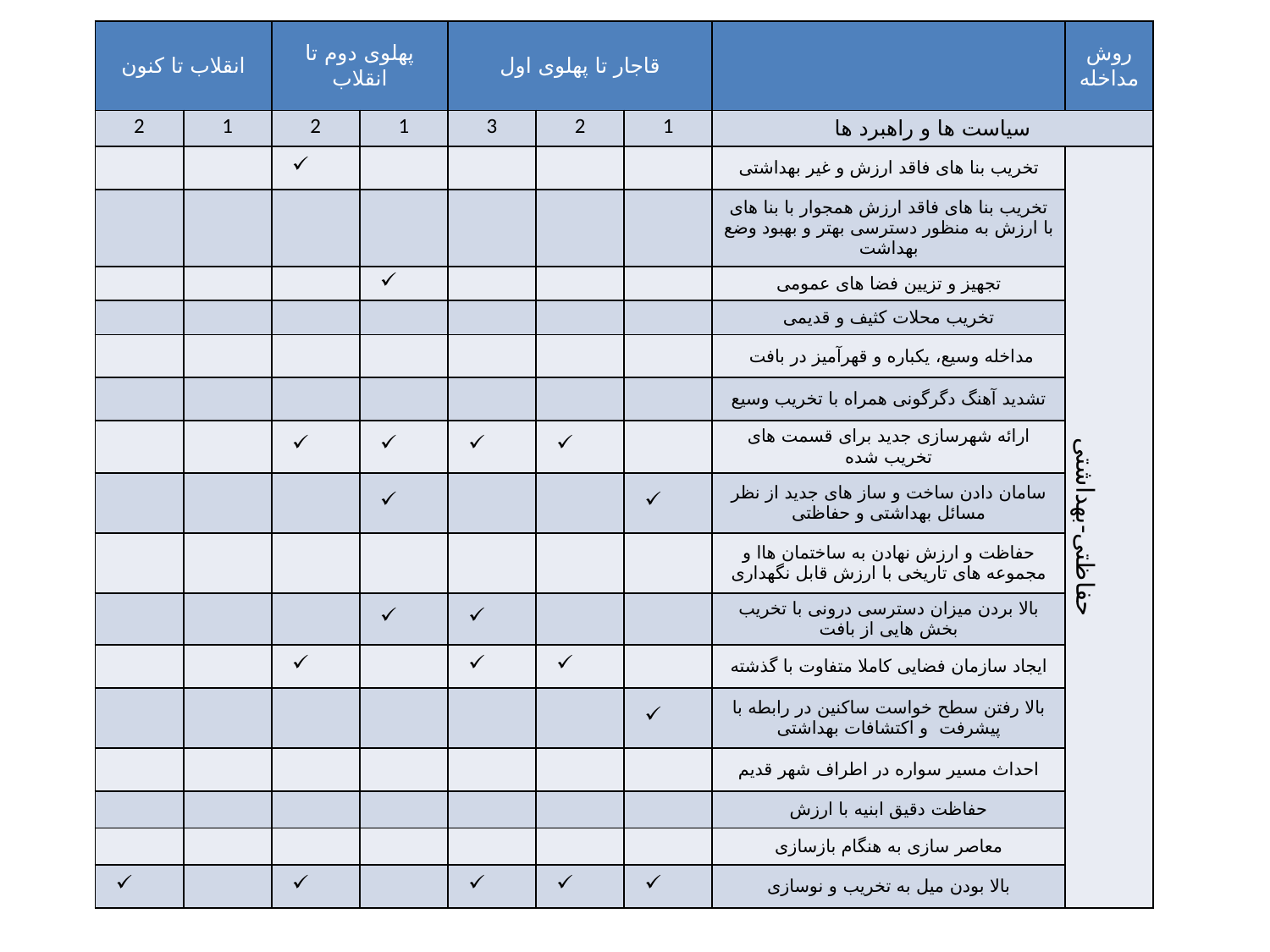

| انقلاب تا کنون |  | پهلوی دوم تا انقلاب |  | قاجار تا پهلوی اول |  |  |  | روش مداخله |
| --- | --- | --- | --- | --- | --- | --- | --- | --- |
| 2 | 1 | 2 | 1 | 3 | 2 | 1 | سیاست ها و راهبرد ها |  |
|  |  |  |  |  |  |  | تخریب بنا های فاقد ارزش و غیر بهداشتی | حفاظتی-بهداشتی |
|  |  |  |  |  |  |  | تخریب بنا های فاقد ارزش همجوار با بنا های با ارزش به منظور دسترسی بهتر و بهبود وضع بهداشت |  |
|  |  |  |  |  |  |  | تجهیز و تزیین فضا های عمومی |  |
|  |  |  |  |  |  |  | تخریب محلات کثیف و قدیمی |  |
|  |  |  |  |  |  |  | مداخله وسیع، یکباره و قهرآمیز در بافت |  |
|  |  |  |  |  |  |  | تشدید آهنگ دگرگونی همراه با تخریب وسیع |  |
|  |  |  |  |  |  |  | ارائه شهرسازی جدید برای قسمت های تخریب شده |  |
|  |  |  |  |  |  |  | سامان دادن ساخت و ساز های جدید از نظر مسائل بهداشتی و حفاظتی |  |
|  |  |  |  |  |  |  | حفاظت و ارزش نهادن به ساختمان هاا و مجموعه های تاریخی با ارزش قابل نگهداری |  |
|  |  |  |  |  |  |  | بالا بردن میزان دسترسی درونی با تخریب بخش هایی از بافت |  |
|  |  |  |  |  |  |  | ایجاد سازمان فضایی کاملا متفاوت با گذشته |  |
|  |  |  |  |  |  |  | بالا رفتن سطح خواست ساکنین در رابطه با پیشرفت و اکتشافات بهداشتی |  |
|  |  |  |  |  |  |  | احداث مسیر سواره در اطراف شهر قدیم |  |
|  |  |  |  |  |  |  | حفاظت دقیق ابنیه با ارزش |  |
|  |  |  |  |  |  |  | معاصر سازی به هنگام بازسازی |  |
|  |  |  |  |  |  |  | بالا بودن میل به تخریب و نوسازی |  |